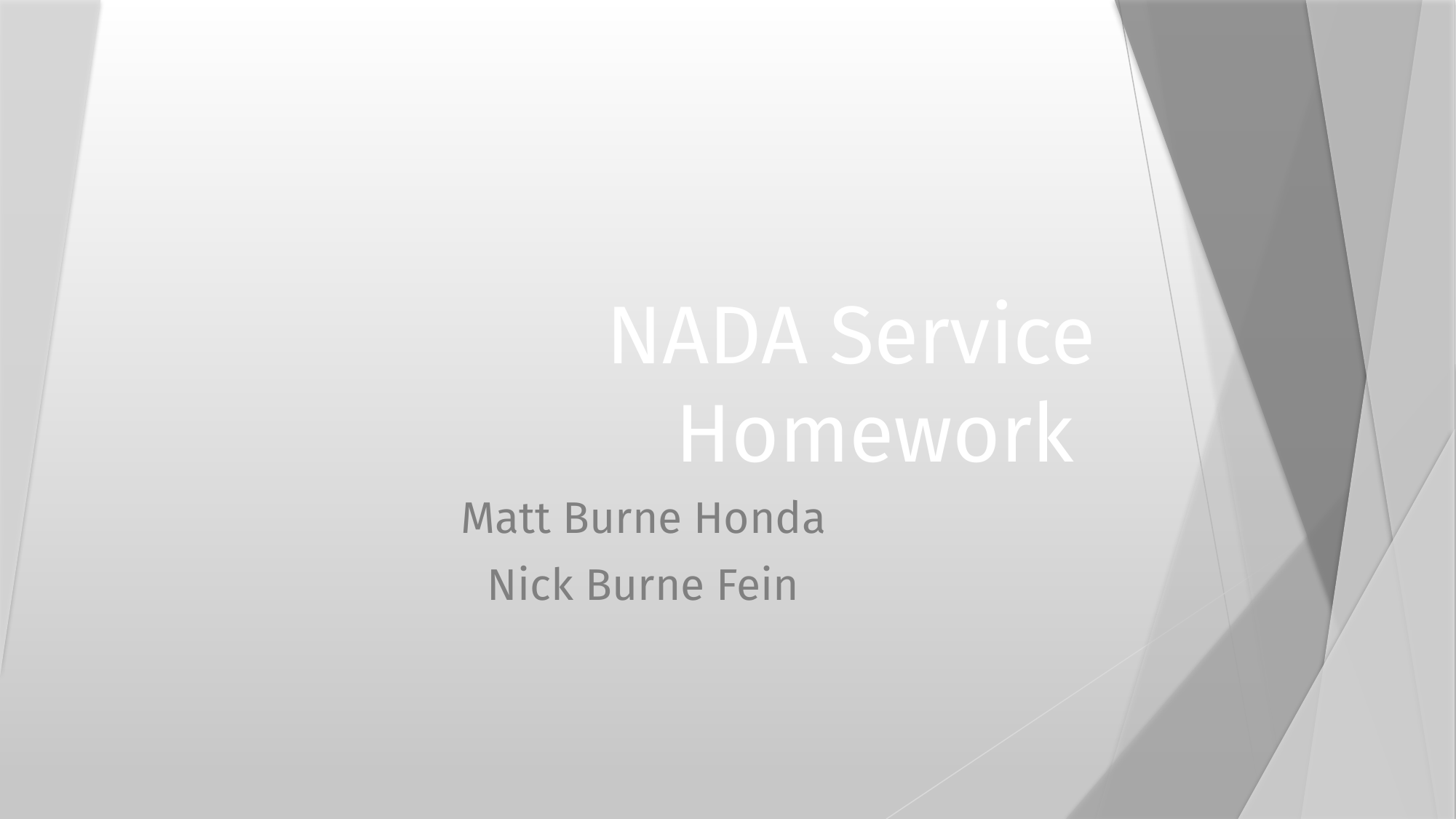

# NADA Service Homework
Matt Burne Honda
Nick Burne Fein